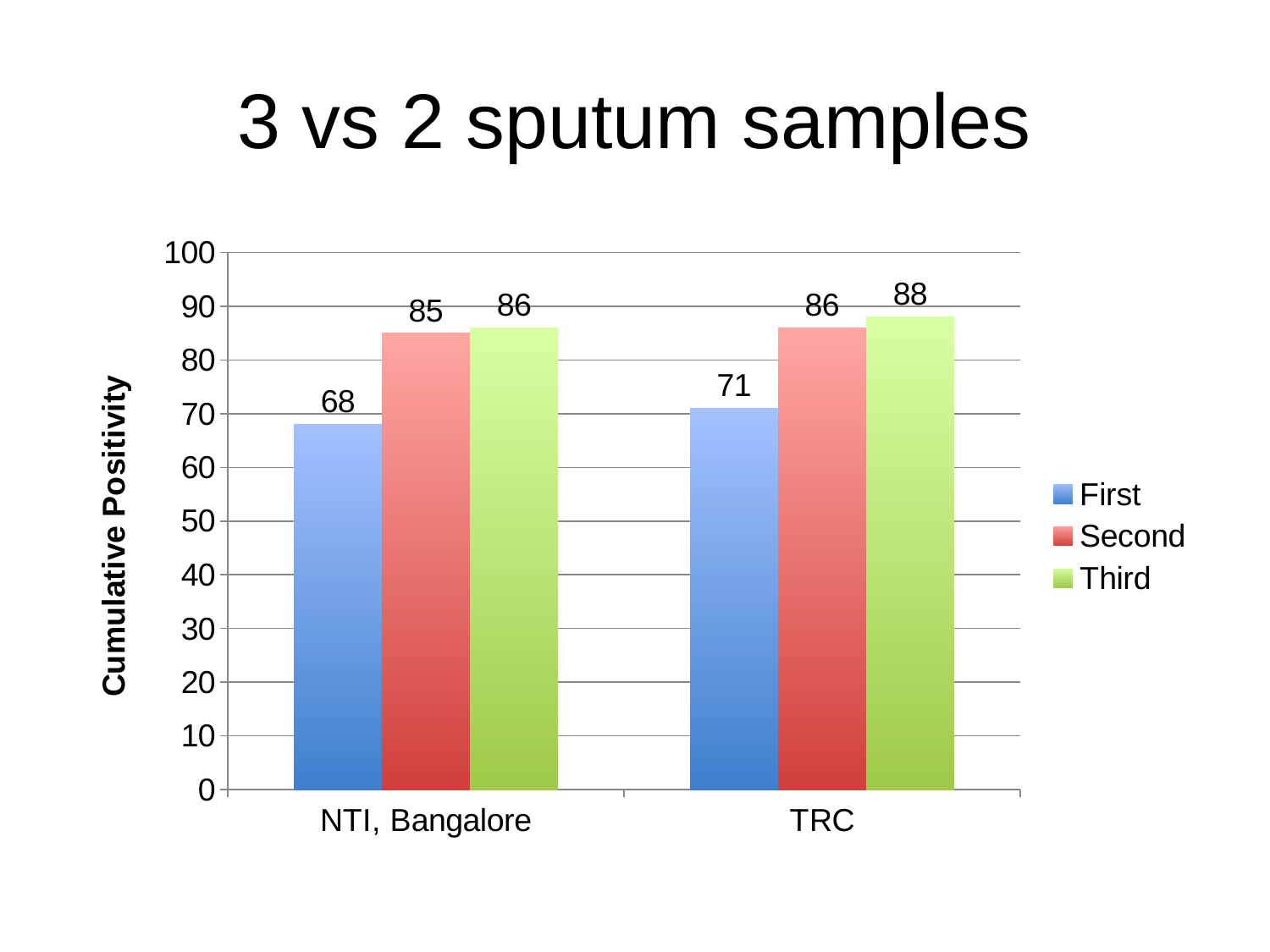

# 3 vs 2 sputum samples

### Chart

| Category | First | Second | Third |
|---|---|---|---|
| NTI, Bangalore | 68.0 | 85.0 | 86.0 |
| TRC | 71.0 | 86.0 | 88.0 |